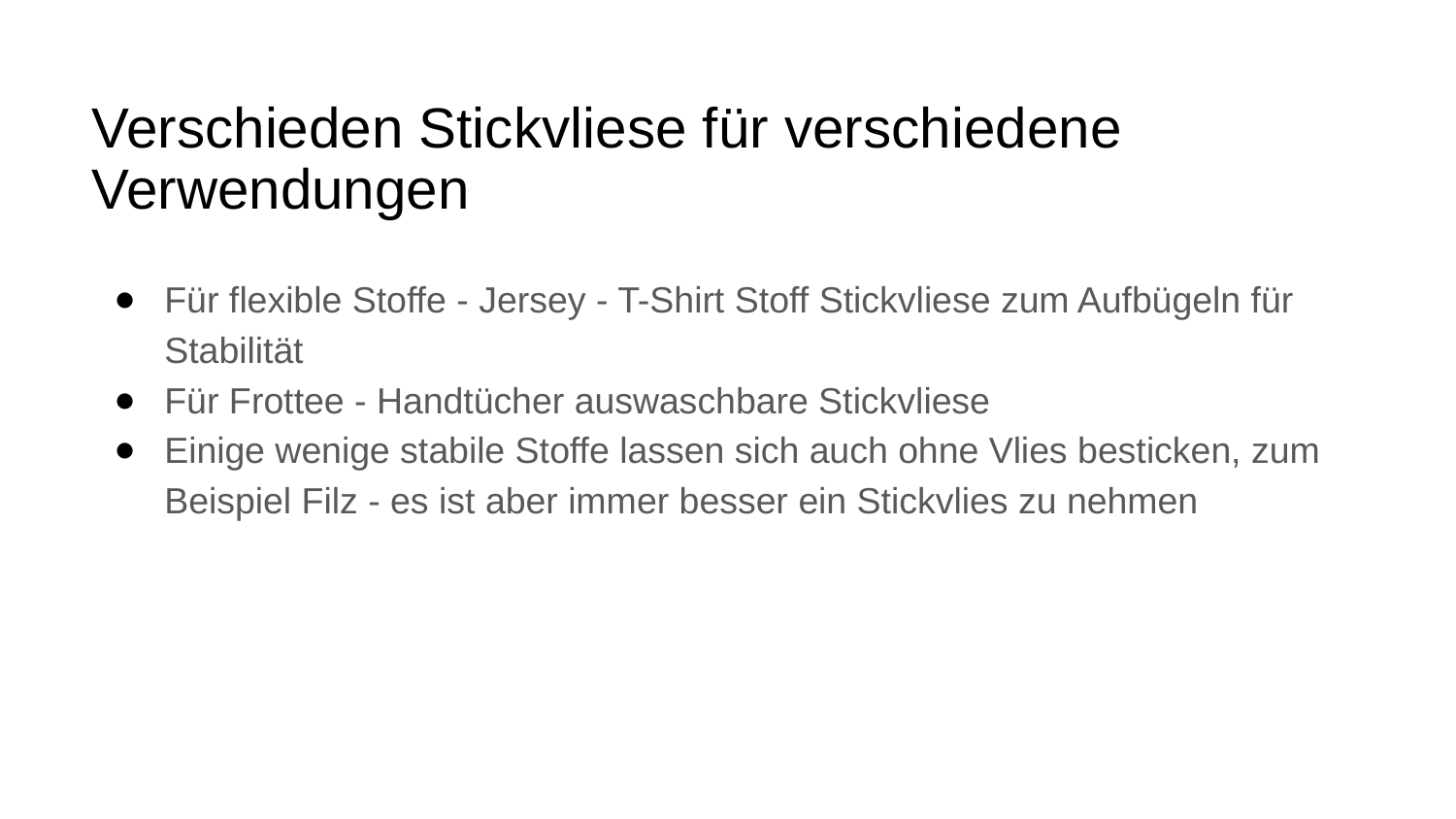

# Verschieden Stickvliese für verschiedene Verwendungen
Für flexible Stoffe - Jersey - T-Shirt Stoff Stickvliese zum Aufbügeln für Stabilität
Für Frottee - Handtücher auswaschbare Stickvliese
Einige wenige stabile Stoffe lassen sich auch ohne Vlies besticken, zum Beispiel Filz - es ist aber immer besser ein Stickvlies zu nehmen